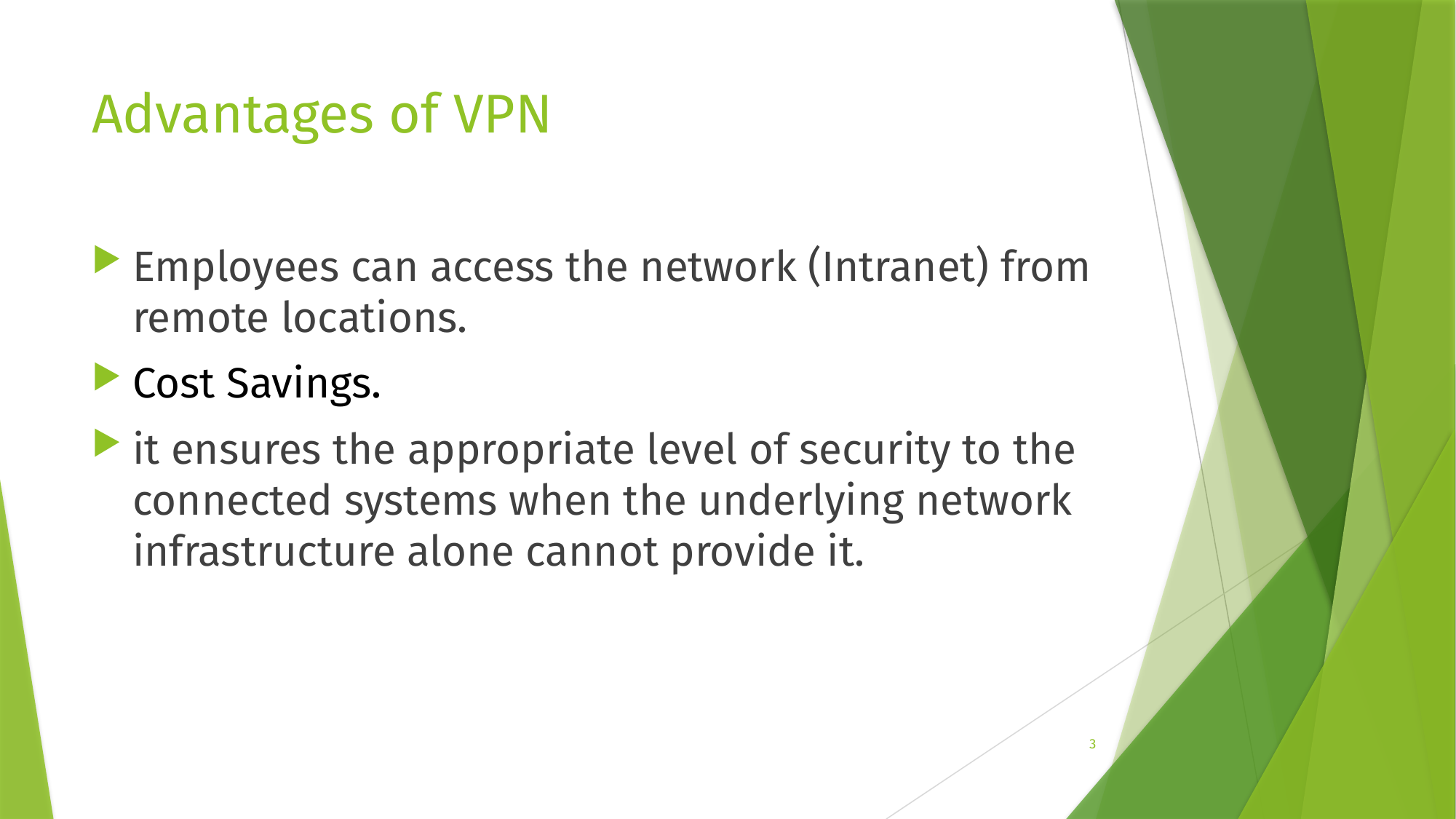

# Advantages of VPN

Employees can access the network (Intranet) from remote locations.
Cost Savings.
it ensures the appropriate level of security to the connected systems when the underlying network infrastructure alone cannot provide it.

3